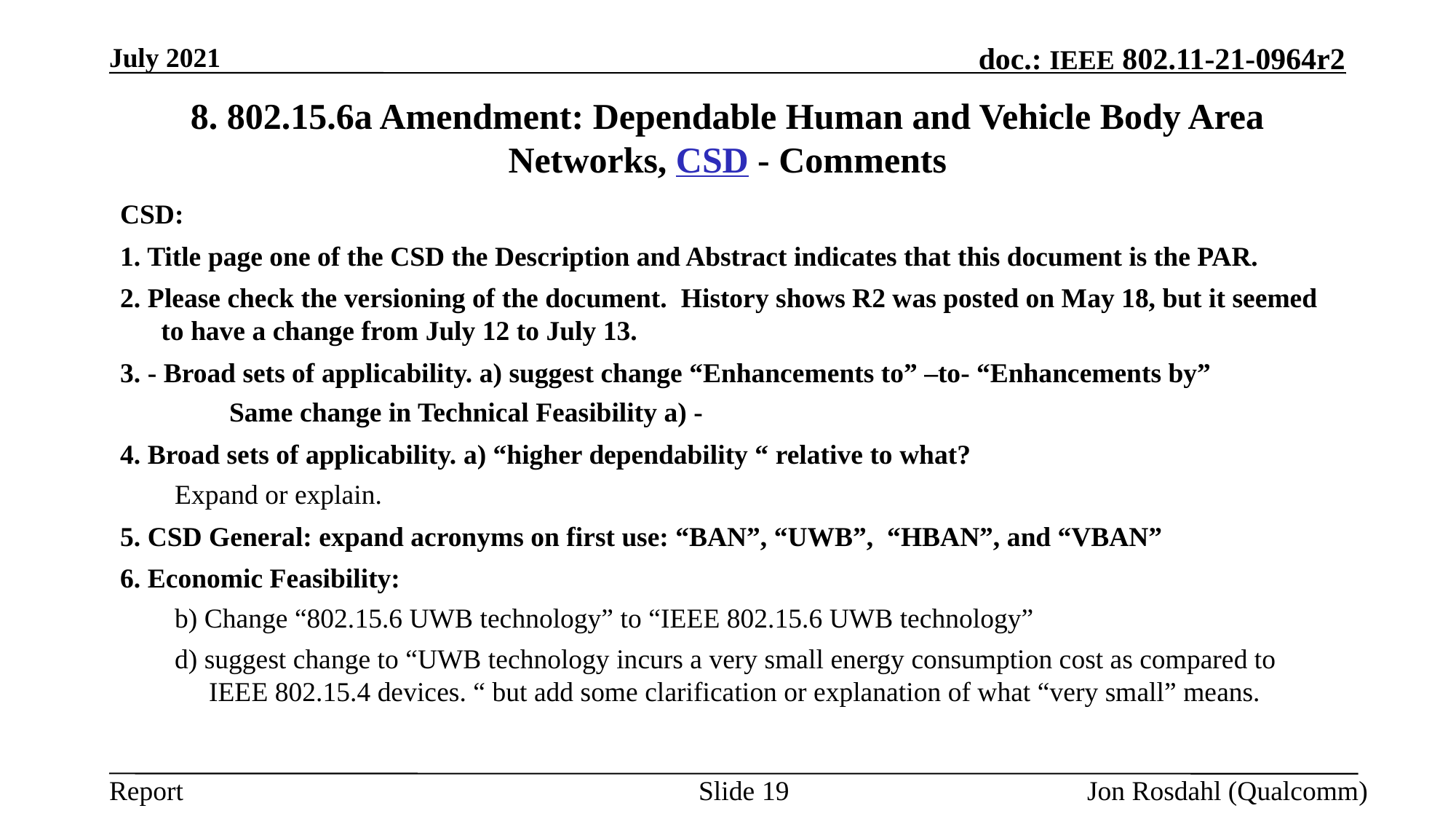

July 2021
# 8. 802.15.6a Amendment: Dependable Human and Vehicle Body Area Networks, CSD - Comments
CSD:
1. Title page one of the CSD the Description and Abstract indicates that this document is the PAR.
2. Please check the versioning of the document.  History shows R2 was posted on May 18, but it seemed to have a change from July 12 to July 13.
3. - Broad sets of applicability. a) suggest change “Enhancements to” –to- “Enhancements by”
Same change in Technical Feasibility a) -
4. Broad sets of applicability. a) “higher dependability “ relative to what?
Expand or explain.
5. CSD General: expand acronyms on first use: “BAN”, “UWB”,  “HBAN”, and “VBAN”
6. Economic Feasibility:
b) Change “802.15.6 UWB technology” to “IEEE 802.15.6 UWB technology”
d) suggest change to “UWB technology incurs a very small energy consumption cost as compared to IEEE 802.15.4 devices. “ but add some clarification or explanation of what “very small” means.
Slide 19
Jon Rosdahl (Qualcomm)